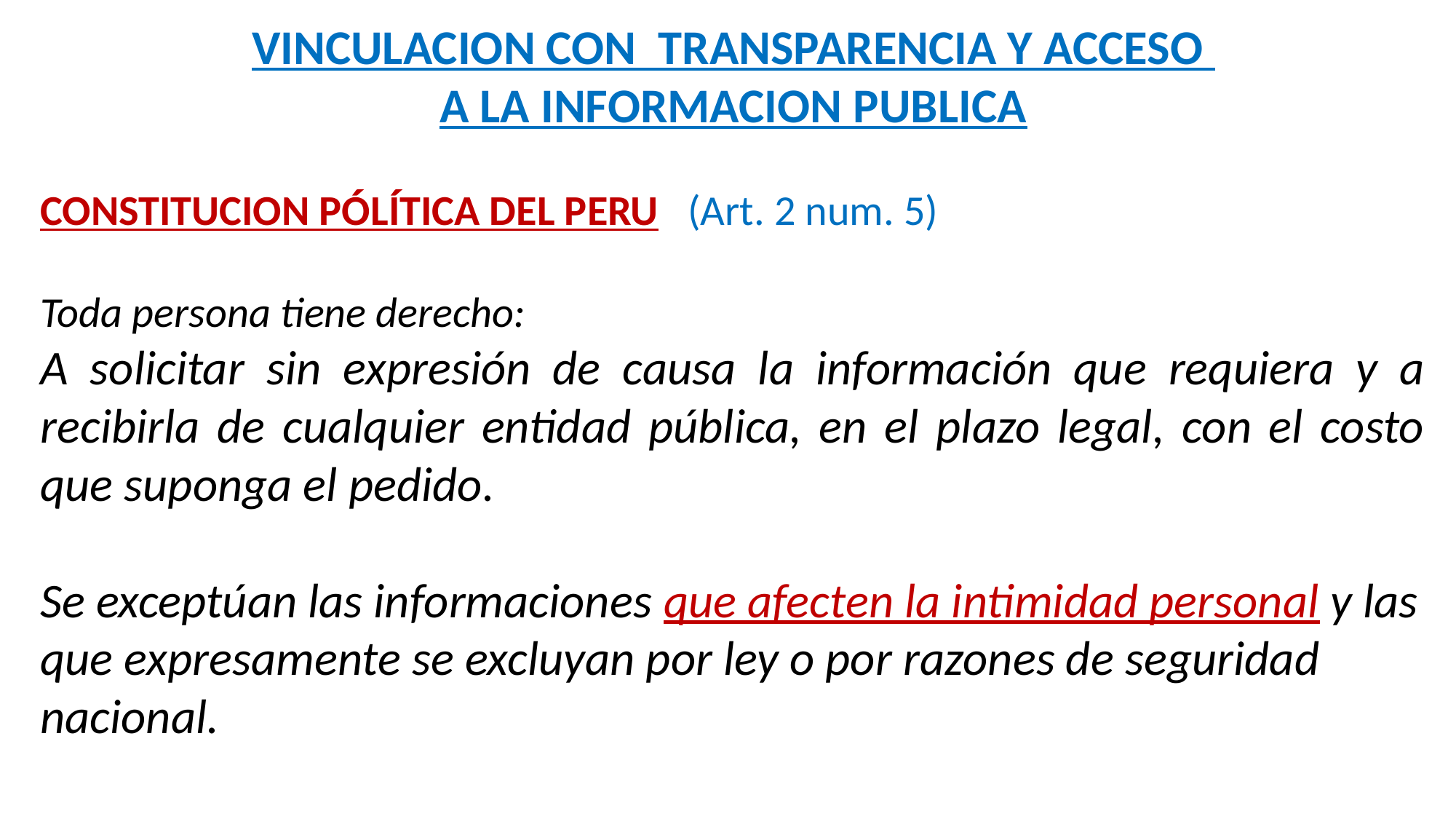

VINCULACION CON  TRANSPARENCIA Y ACCESO
A LA INFORMACION PUBLICA

CONSTITUCION PÓLÍTICA DEL PERU   (Art. 2 num. 5)

Toda persona tiene derecho:
A solicitar sin expresión de causa la información que requiera y a recibirla de cualquier entidad pública, en el plazo legal, con el costo que suponga el pedido.

Se exceptúan las informaciones que afecten la intimidad personal y las que expresamente se excluyan por ley o por razones de seguridad nacional.